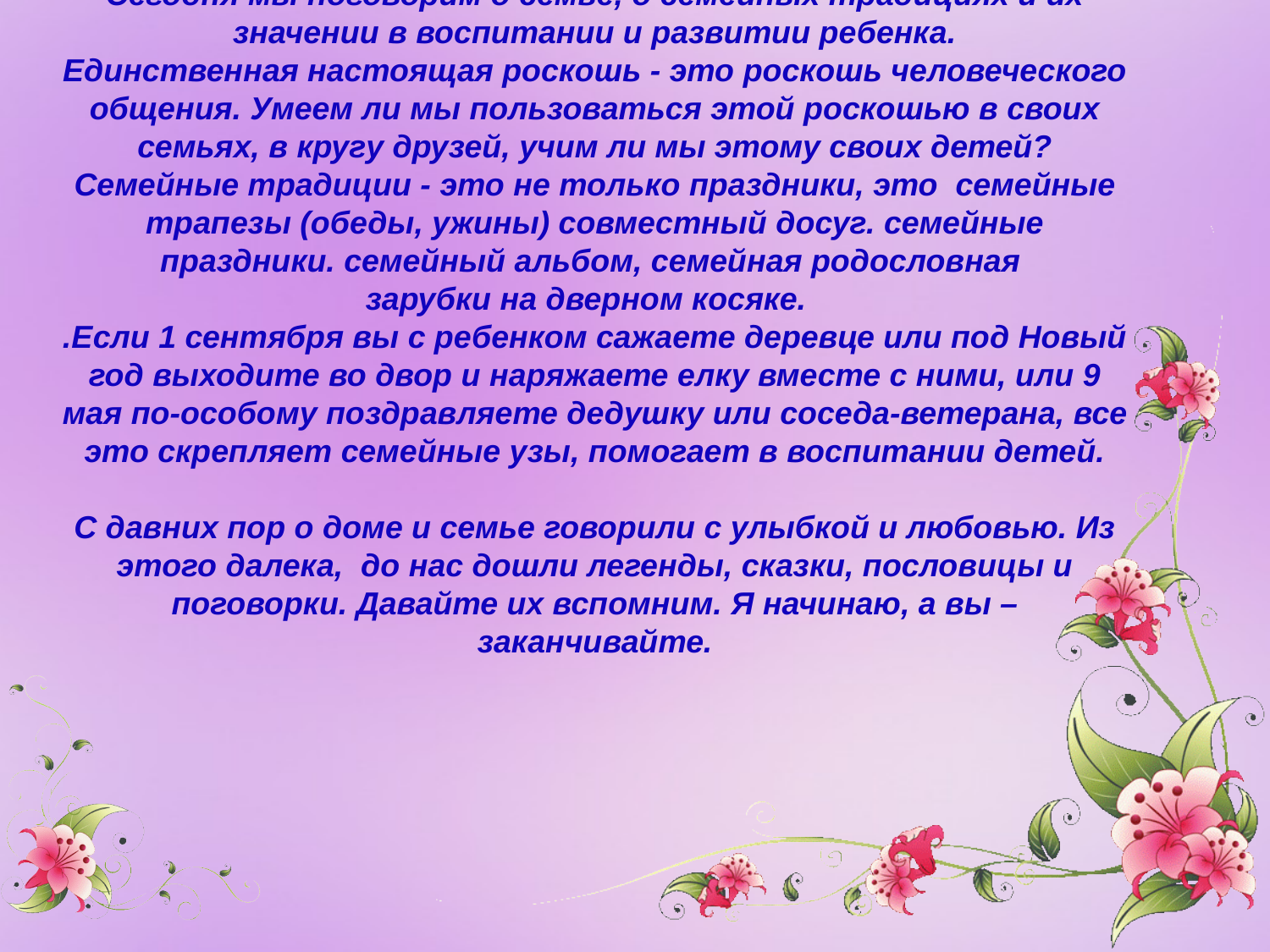

# Уважаемые родители! Сегодня мы поговорим о семье, о семейных традициях и их значении в воспитании и развитии ребенка. Единственная настоящая роскошь - это роскошь человеческого общения. Умеем ли мы пользоваться этой роскошью в своих семьях, в кругу друзей, учим ли мы этому своих детей? Семейные традиции - это не только праздники, это  семейные трапезы (обеды, ужины) совместный досуг. семейные праздники. семейный альбом, семейная родословная зарубки на дверном косяке. .Если 1 сентября вы с ребенком сажаете деревце или под Новый год выходите во двор и наряжаете елку вместе с ними, или 9 мая по-особому поздравляете дедушку или соседа-ветерана, все это скрепляет семейные узы, помогает в воспитании детей. С давних пор о доме и семье говорили с улыбкой и любовью. Из этого далека,  до нас дошли легенды, сказки, пословицы и поговорки. Давайте их вспомним. Я начинаю, а вы – заканчивайте.